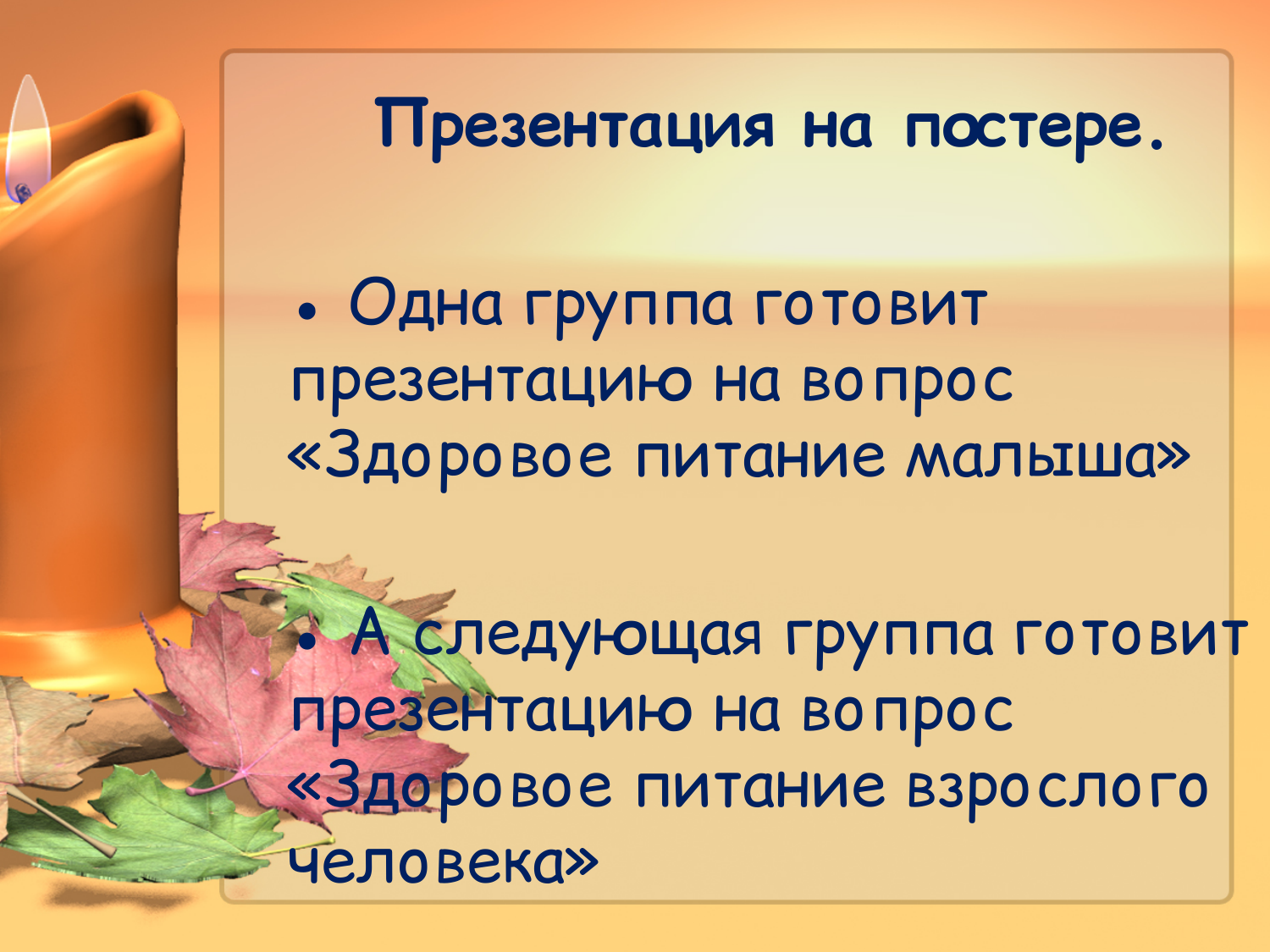

Презентация на постере.

● Одна группа готовит презентацию на вопрос «Здоровое питание малыша»

● А следующая группа готовит презентацию на вопрос «Здоровое питание взрослого человека»